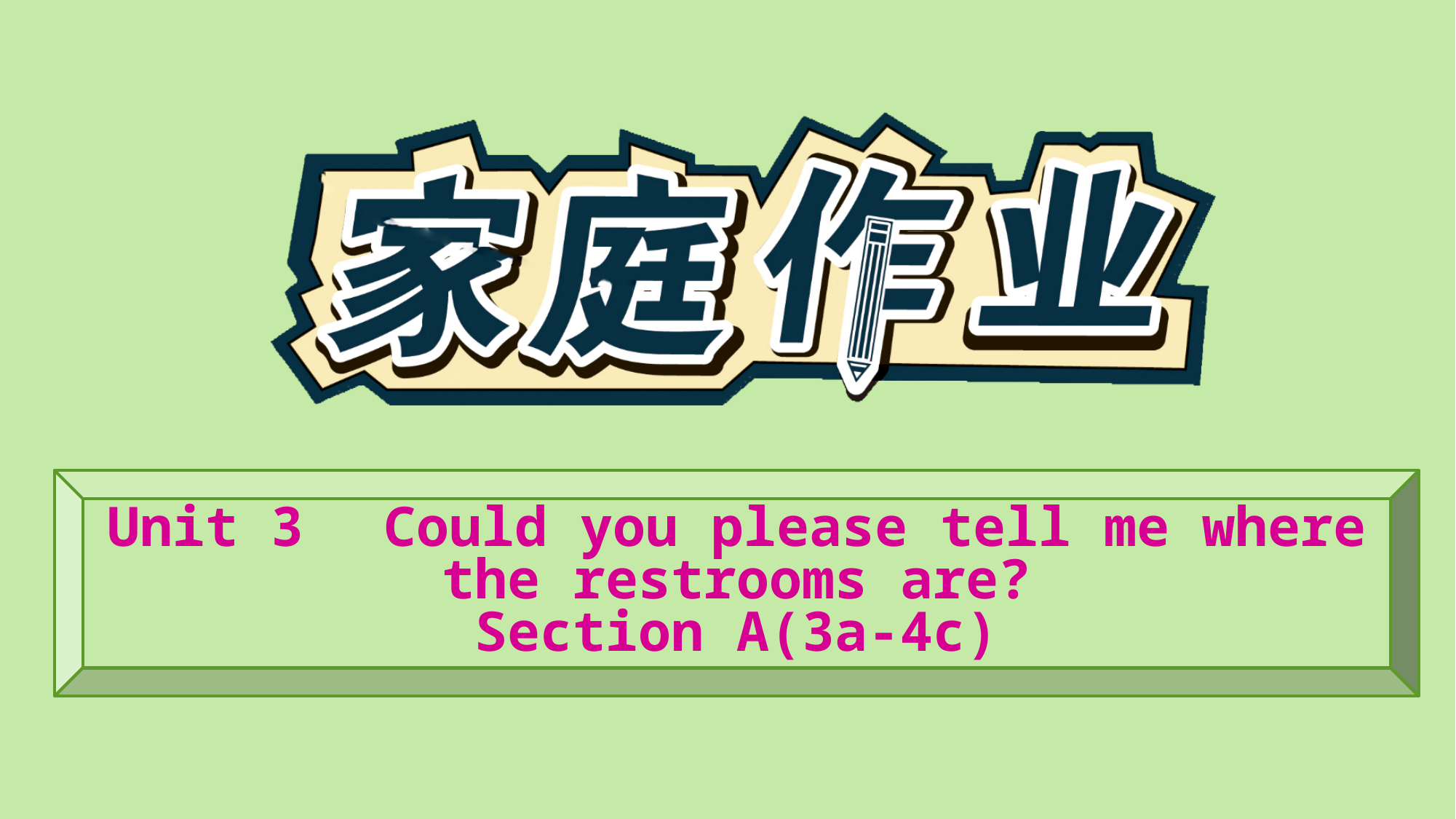

Unit 3　Could you please tell me where the restrooms are?
Section A(3a-4c)